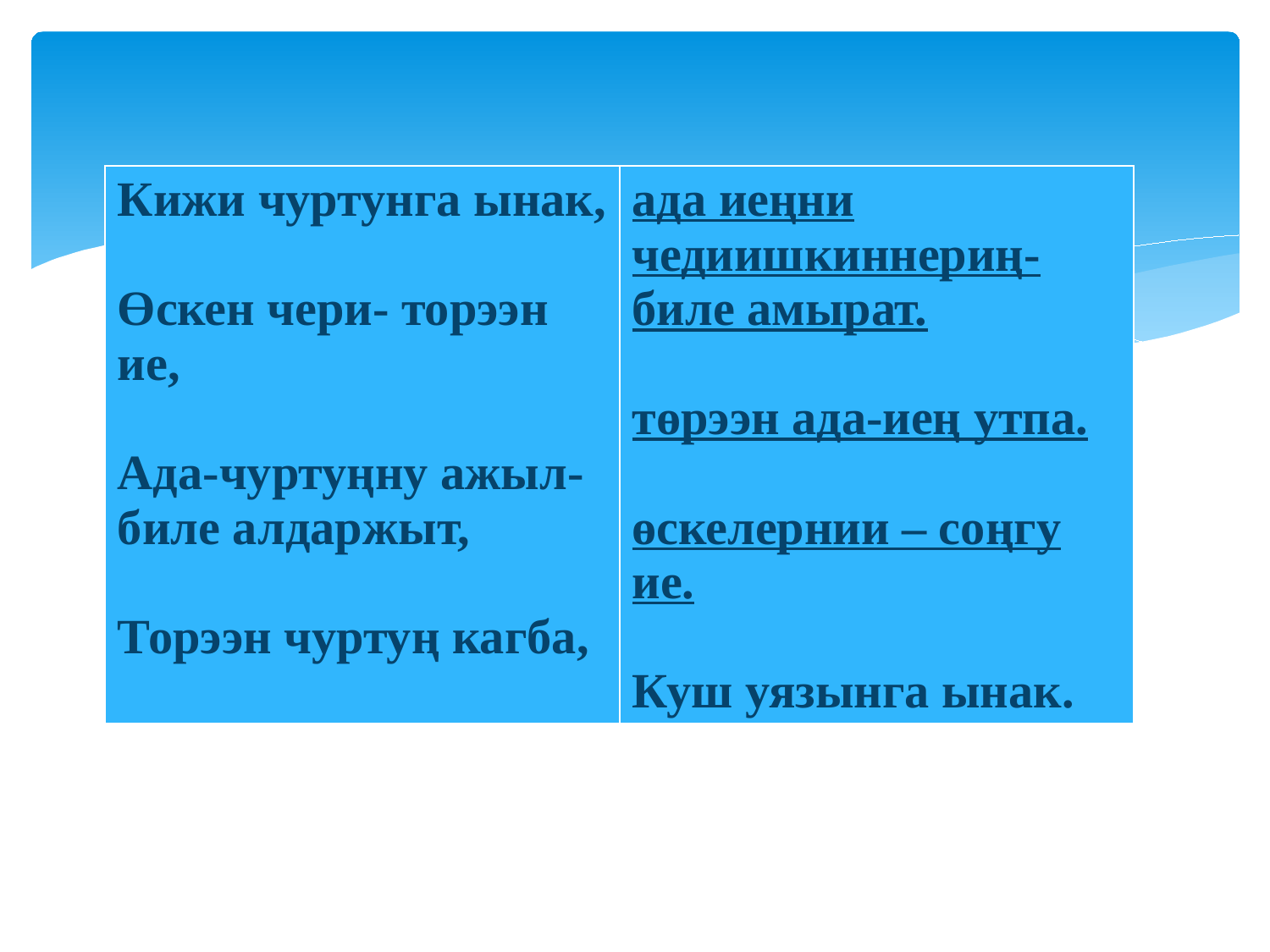

| Кижи чуртунга ынак, Өскен чери- торээн ие, Ада-чуртуңну ажыл-биле алдаржыт, Торээн чуртуң кагба, | ада иеңни чедиишкиннериң-биле амырат. төрээн ада-иең утпа. өскелернии – соңгу ие. Куш уязынга ынак. |
| --- | --- |